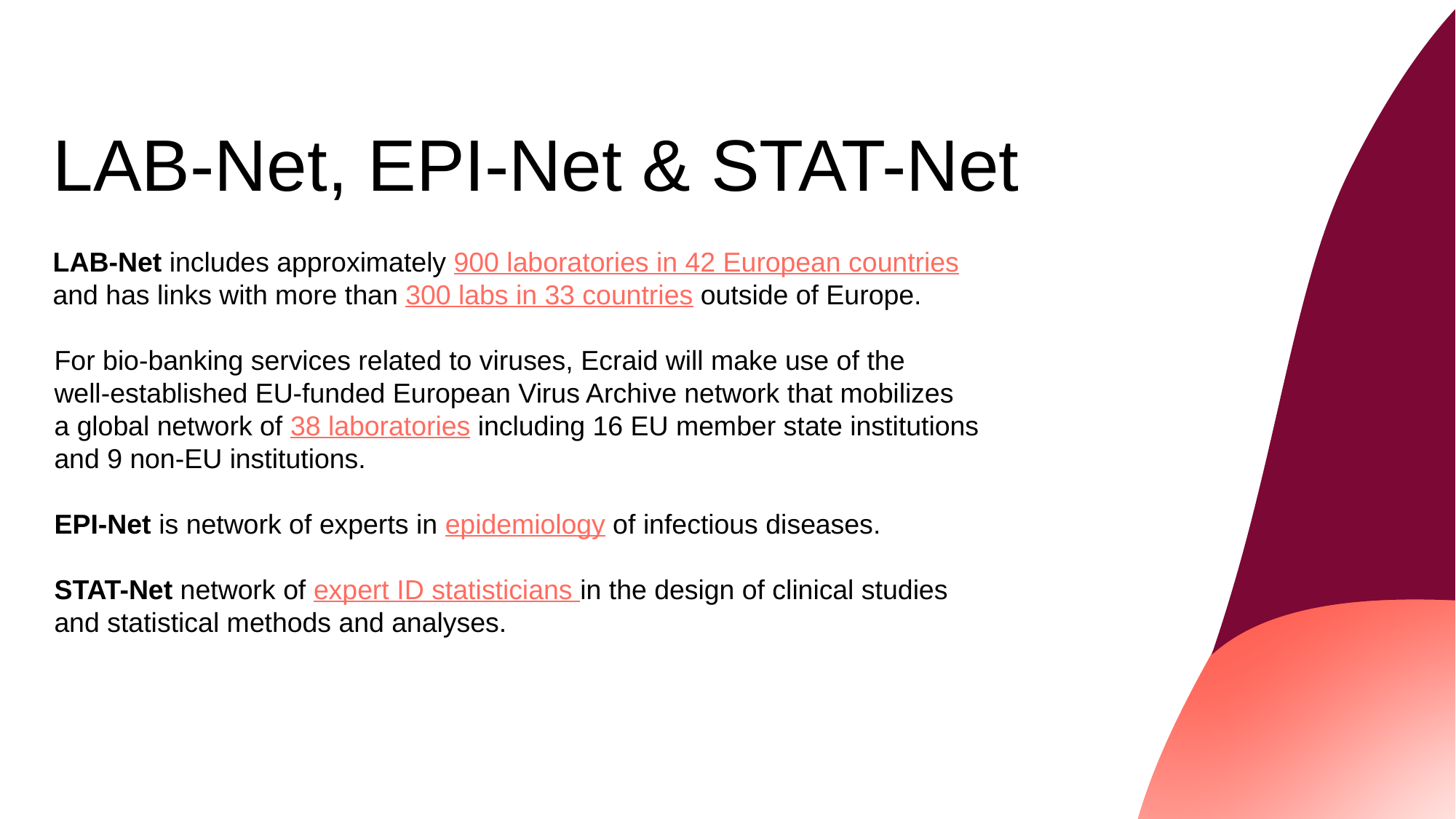

# LAB-Net, EPI-Net & STAT-Net
LAB-Net includes approximately 900 laboratories in 42 European countries
and has links with more than 300 labs in 33 countries outside of Europe.

For bio-banking services related to viruses, Ecraid will make use of the
well-established EU-funded European Virus Archive network that mobilizes
a global network of 38 laboratories including 16 EU member state institutions
and 9 non-EU institutions.

EPI-Net is network of experts in epidemiology of infectious diseases.

STAT-Net network of expert ID statisticians in the design of clinical studies
and statistical methods and analyses.